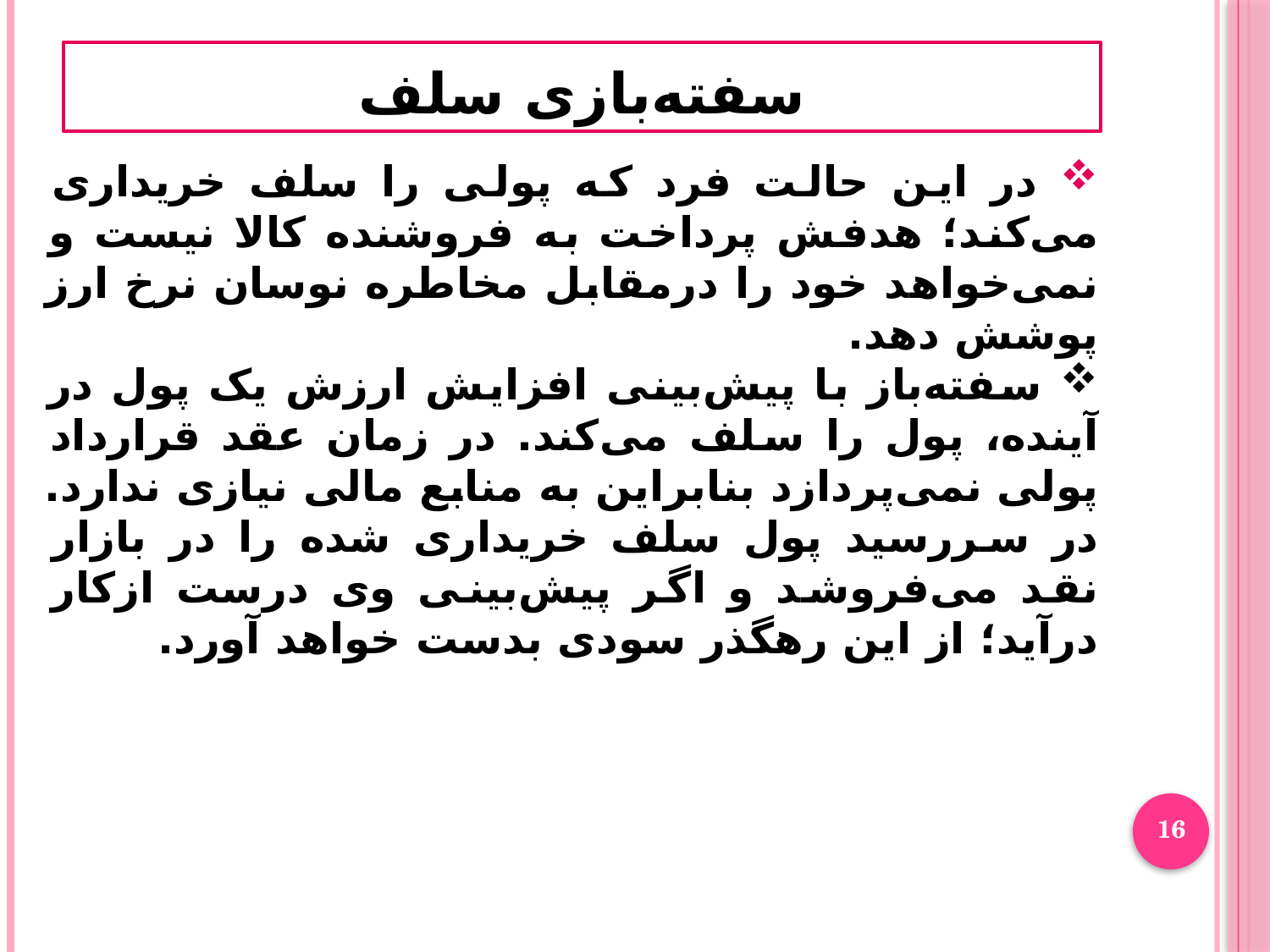

سفته‌بازی سلف
 در این حالت فرد که پولی را سلف خریداری می‌کند؛ هدفش پرداخت به فروشنده کالا نیست و نمی‌خواهد خود را درمقابل مخاطره نوسان نرخ ارز پوشش دهد.
 سفته‌باز با پیش‌بینی افزایش ارزش یک پول در آینده، پول را سلف می‌کند. در زمان عقد قرارداد پولی نمی‌پردازد بنابراین به منابع مالی نیازی ندارد. در سررسید پول سلف خریداری شده را در بازار نقد می‌فروشد و اگر پیش‌بینی وی درست ازکار درآید؛ از این رهگذر سودی بدست خواهد آورد.

16